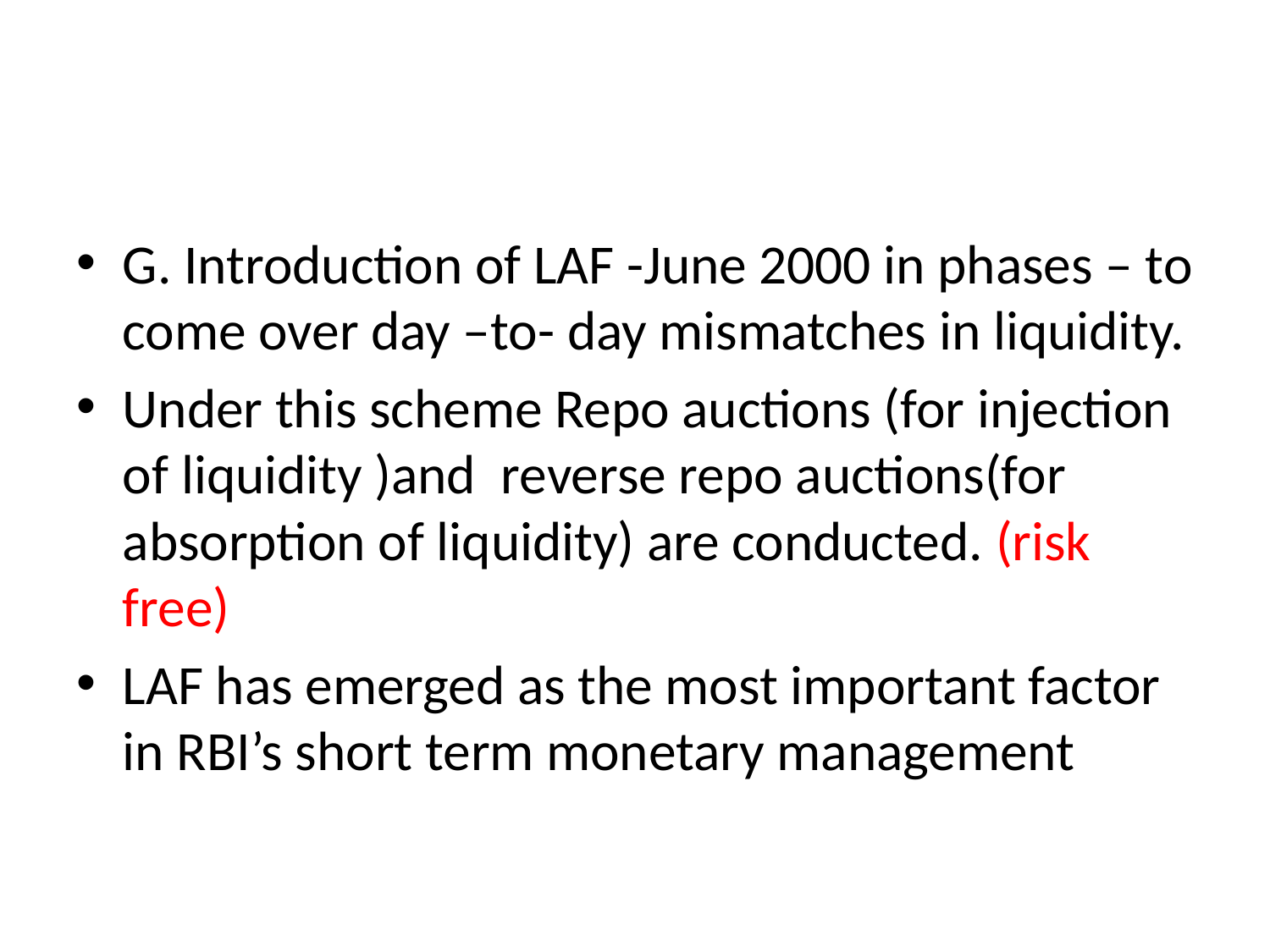

#
G. Introduction of LAF -June 2000 in phases – to come over day –to- day mismatches in liquidity.
Under this scheme Repo auctions (for injection of liquidity )and  reverse repo auctions(for absorption of liquidity) are conducted. (risk free)
LAF has emerged as the most important factor in RBI’s short term monetary management